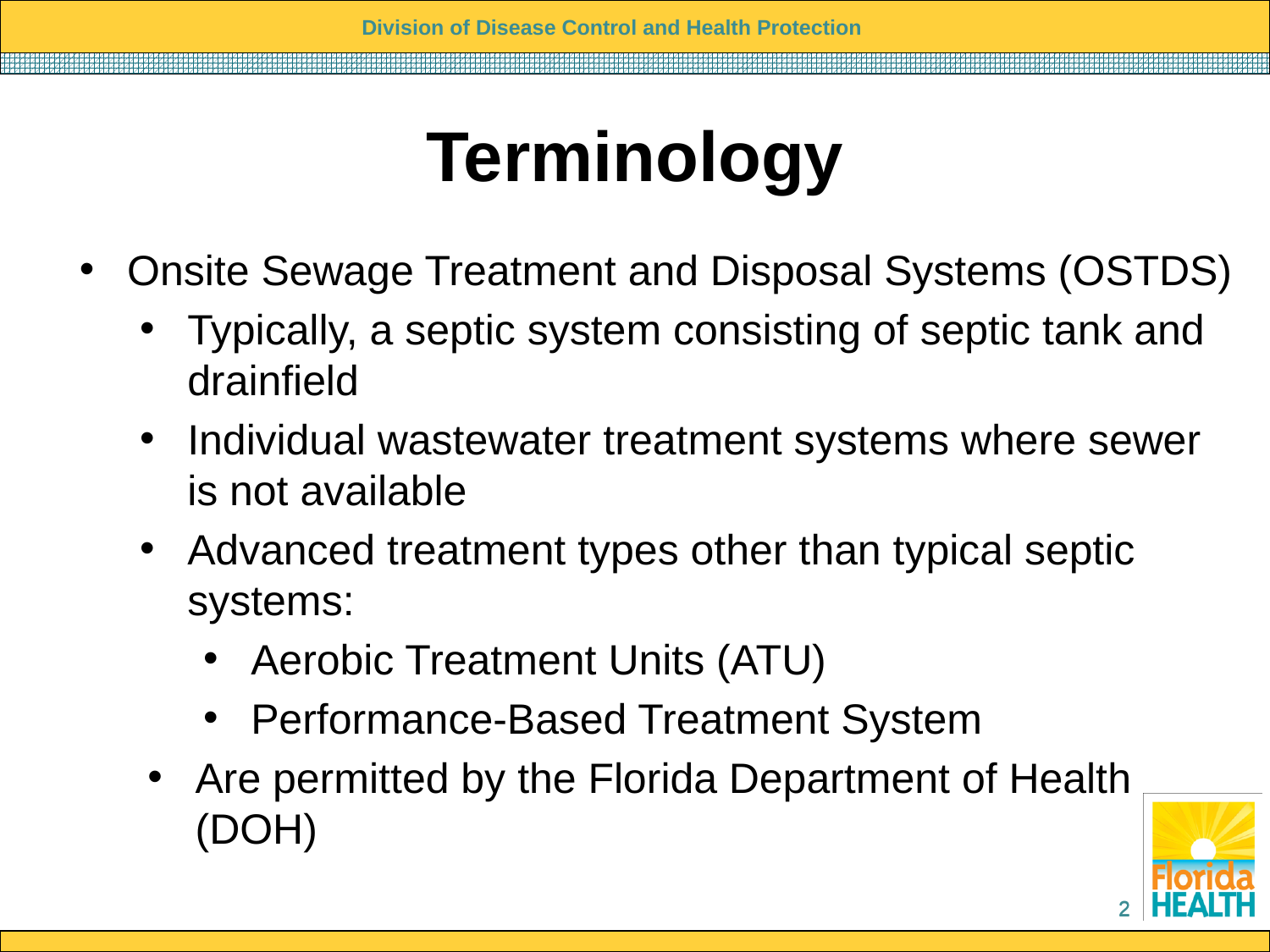

# Terminology
Onsite Sewage Treatment and Disposal Systems (OSTDS)
Typically, a septic system consisting of septic tank and drainfield
Individual wastewater treatment systems where sewer is not available
Advanced treatment types other than typical septic systems:
Aerobic Treatment Units (ATU)
Performance-Based Treatment System
Are permitted by the Florida Department of Health (DOH)

2